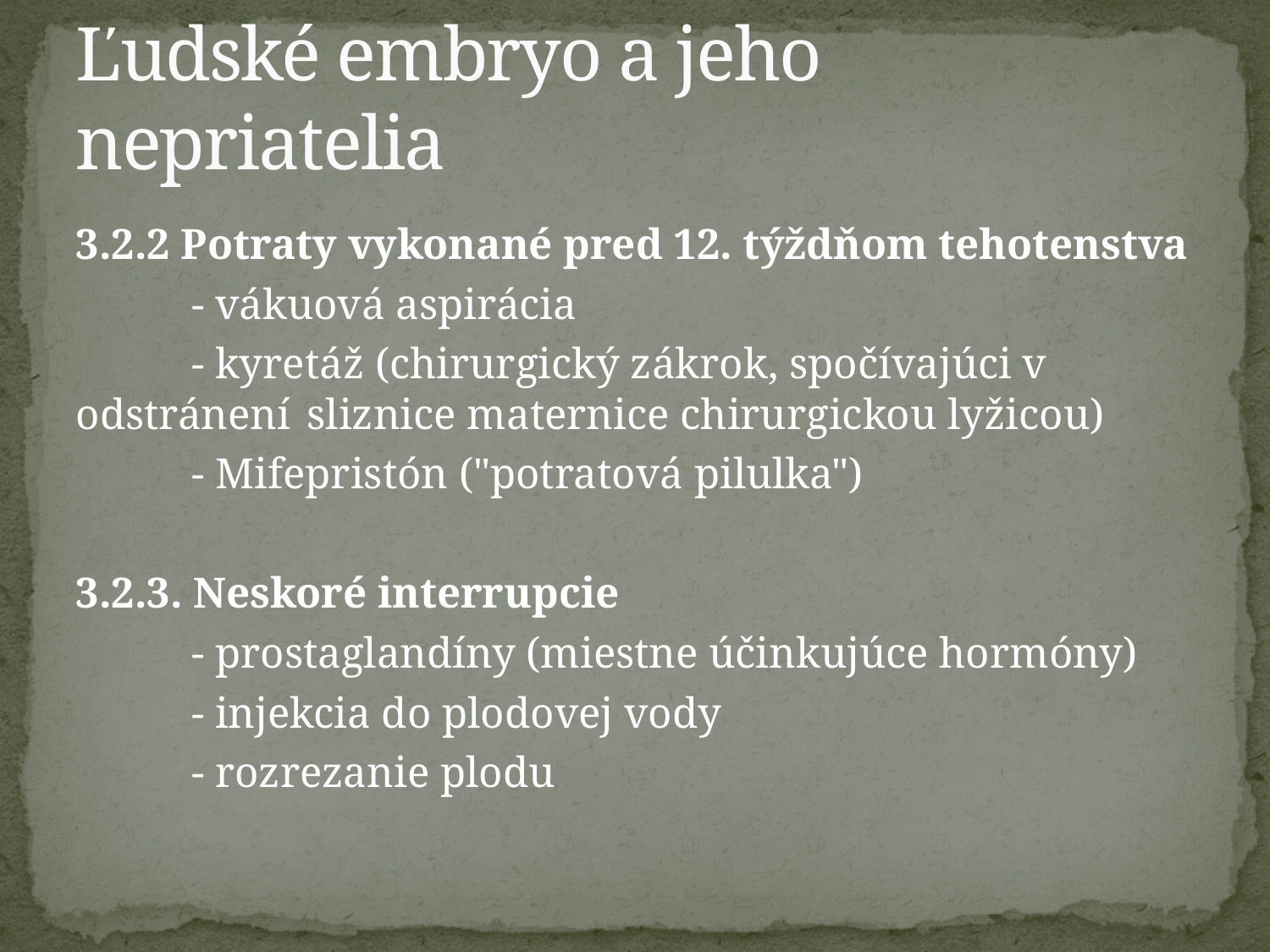

# Ľudské embryo a jeho nepriatelia
3.2.2 Potraty vykonané pred 12. týždňom tehotenstva
	- vákuová aspirácia
	- kyretáž (chirurgický zákrok, spočívajúci v odstránení 	sliznice maternice chirurgickou lyžicou)
	- Mifepristón ("potratová pilulka")

3.2.3. Neskoré interrupcie
	- prostaglandíny (miestne účinkujúce hormóny)
	- injekcia do plodovej vody
	- rozrezanie plodu